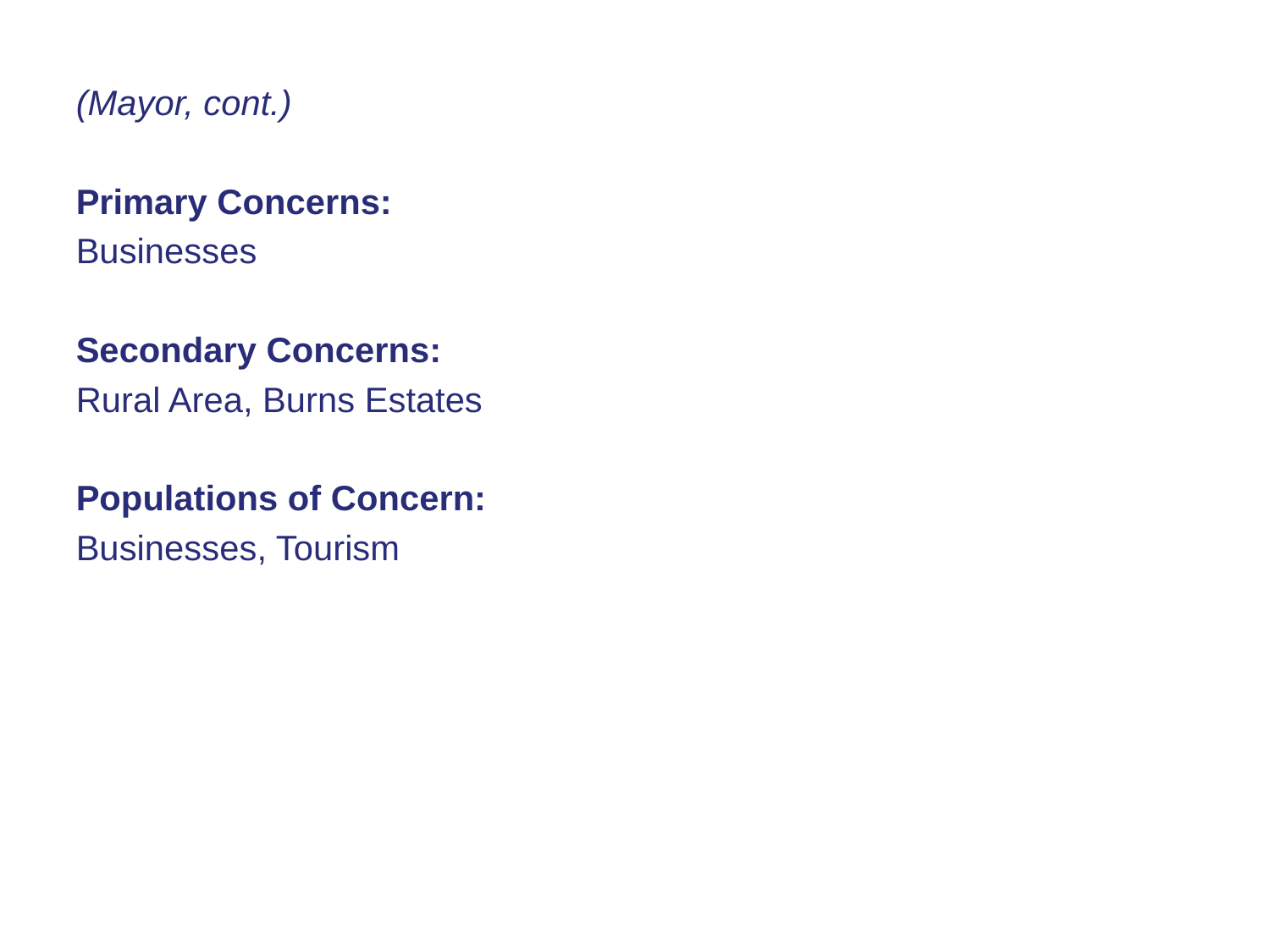

(Mayor, cont.)

Primary Concerns:
Businesses

Secondary Concerns:
Rural Area, Burns Estates

Populations of Concern:
Businesses, Tourism